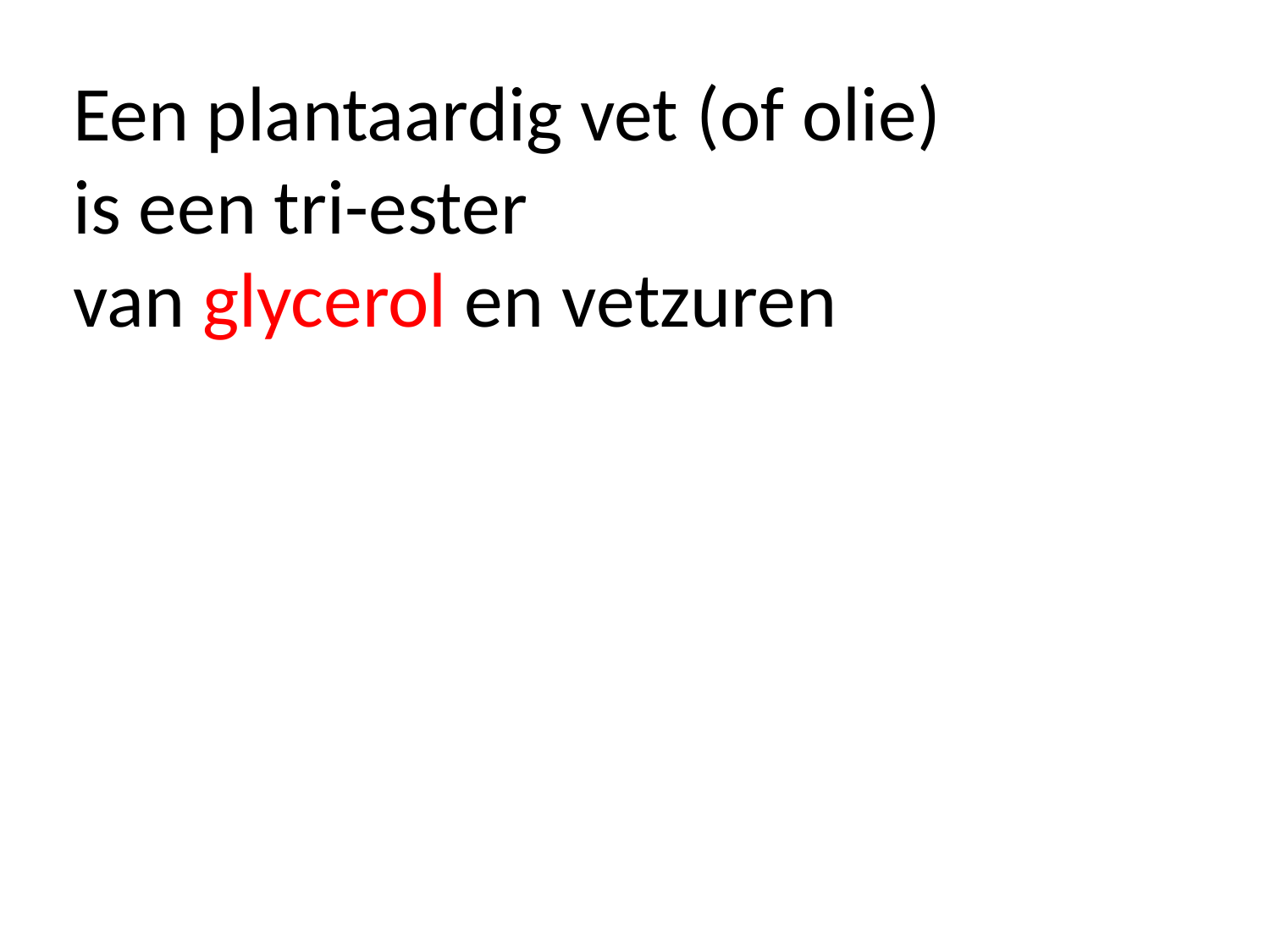

Een plantaardig vet (of olie)
is een tri-ester
van glycerol en vetzuren